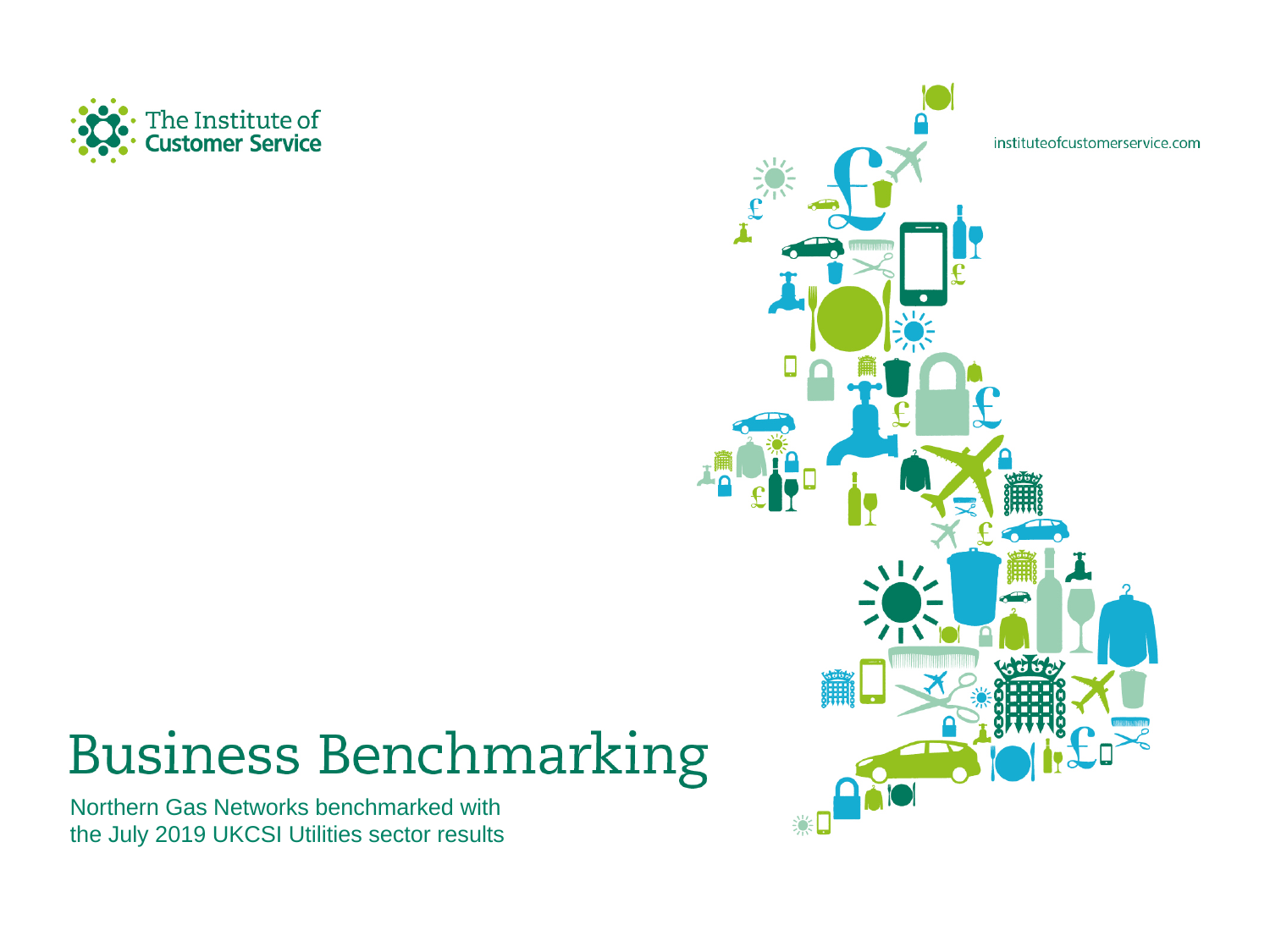

Northern Gas Networks benchmarked with the July 2019 UKCSI Utilities sector results